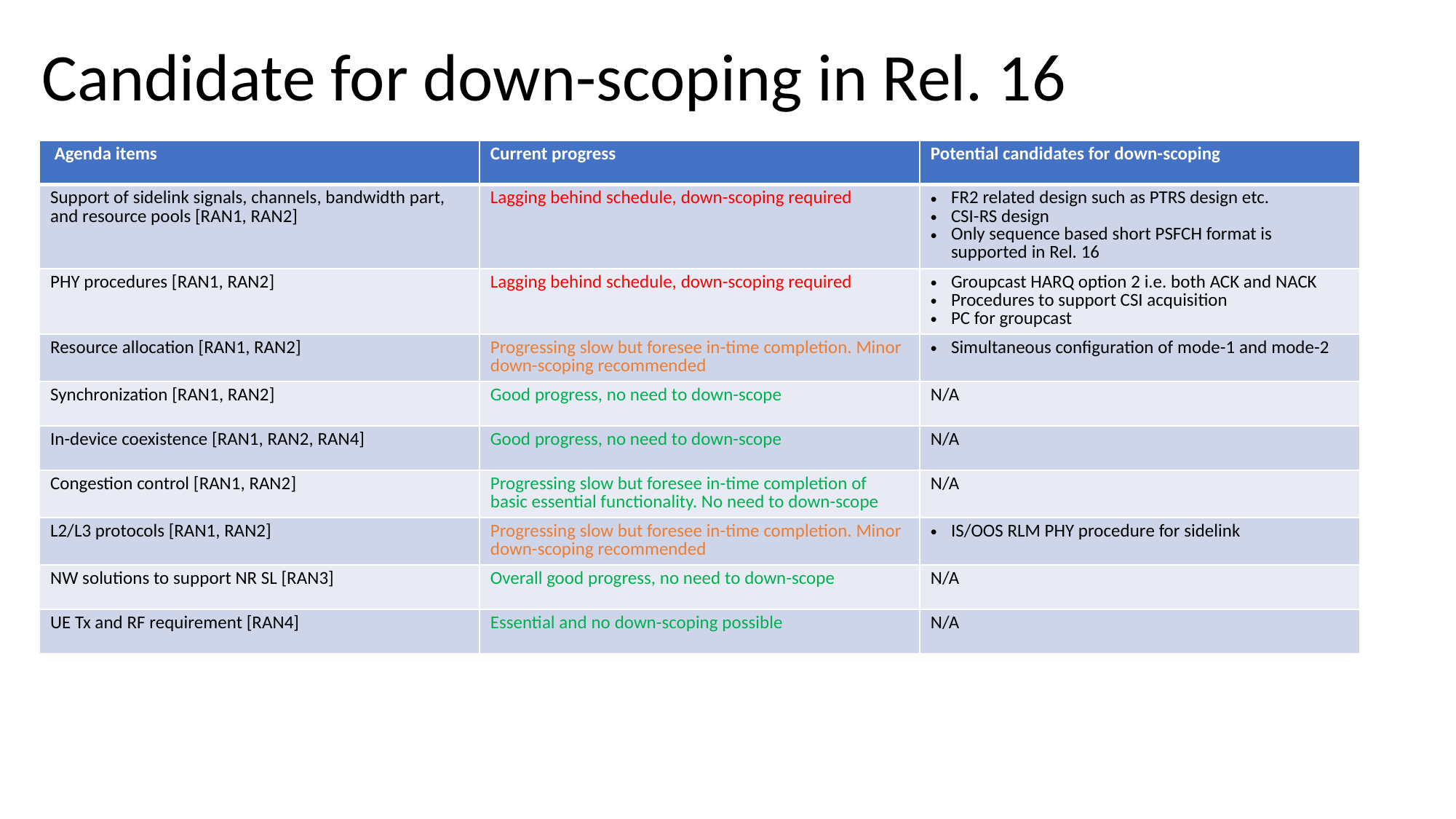

# Candidate for down-scoping in Rel. 16
| Agenda items | Current progress | Potential candidates for down-scoping |
| --- | --- | --- |
| Support of sidelink signals, channels, bandwidth part, and resource pools [RAN1, RAN2] | Lagging behind schedule, down-scoping required | FR2 related design such as PTRS design etc. CSI-RS design Only sequence based short PSFCH format is supported in Rel. 16 |
| PHY procedures [RAN1, RAN2] | Lagging behind schedule, down-scoping required | Groupcast HARQ option 2 i.e. both ACK and NACK Procedures to support CSI acquisition PC for groupcast |
| Resource allocation [RAN1, RAN2] | Progressing slow but foresee in-time completion. Minor down-scoping recommended | Simultaneous configuration of mode-1 and mode-2 |
| Synchronization [RAN1, RAN2] | Good progress, no need to down-scope | N/A |
| In-device coexistence [RAN1, RAN2, RAN4] | Good progress, no need to down-scope | N/A |
| Congestion control [RAN1, RAN2] | Progressing slow but foresee in-time completion of basic essential functionality. No need to down-scope | N/A |
| L2/L3 protocols [RAN1, RAN2] | Progressing slow but foresee in-time completion. Minor down-scoping recommended | IS/OOS RLM PHY procedure for sidelink |
| NW solutions to support NR SL [RAN3] | Overall good progress, no need to down-scope | N/A |
| UE Tx and RF requirement [RAN4] | Essential and no down-scoping possible | N/A |